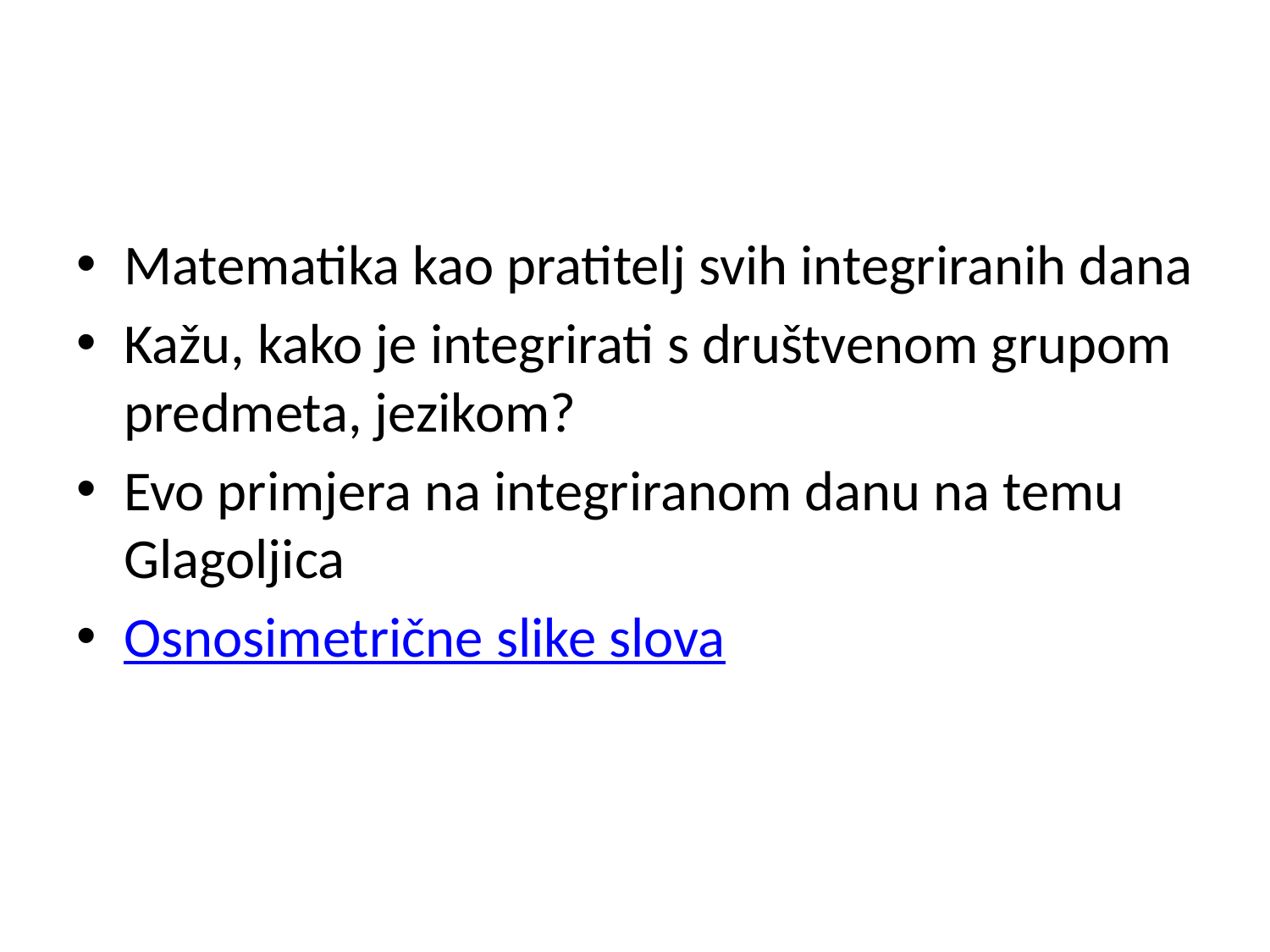

#
Matematika kao pratitelj svih integriranih dana
Kažu, kako je integrirati s društvenom grupom predmeta, jezikom?
Evo primjera na integriranom danu na temu Glagoljica
Osnosimetrične slike slova